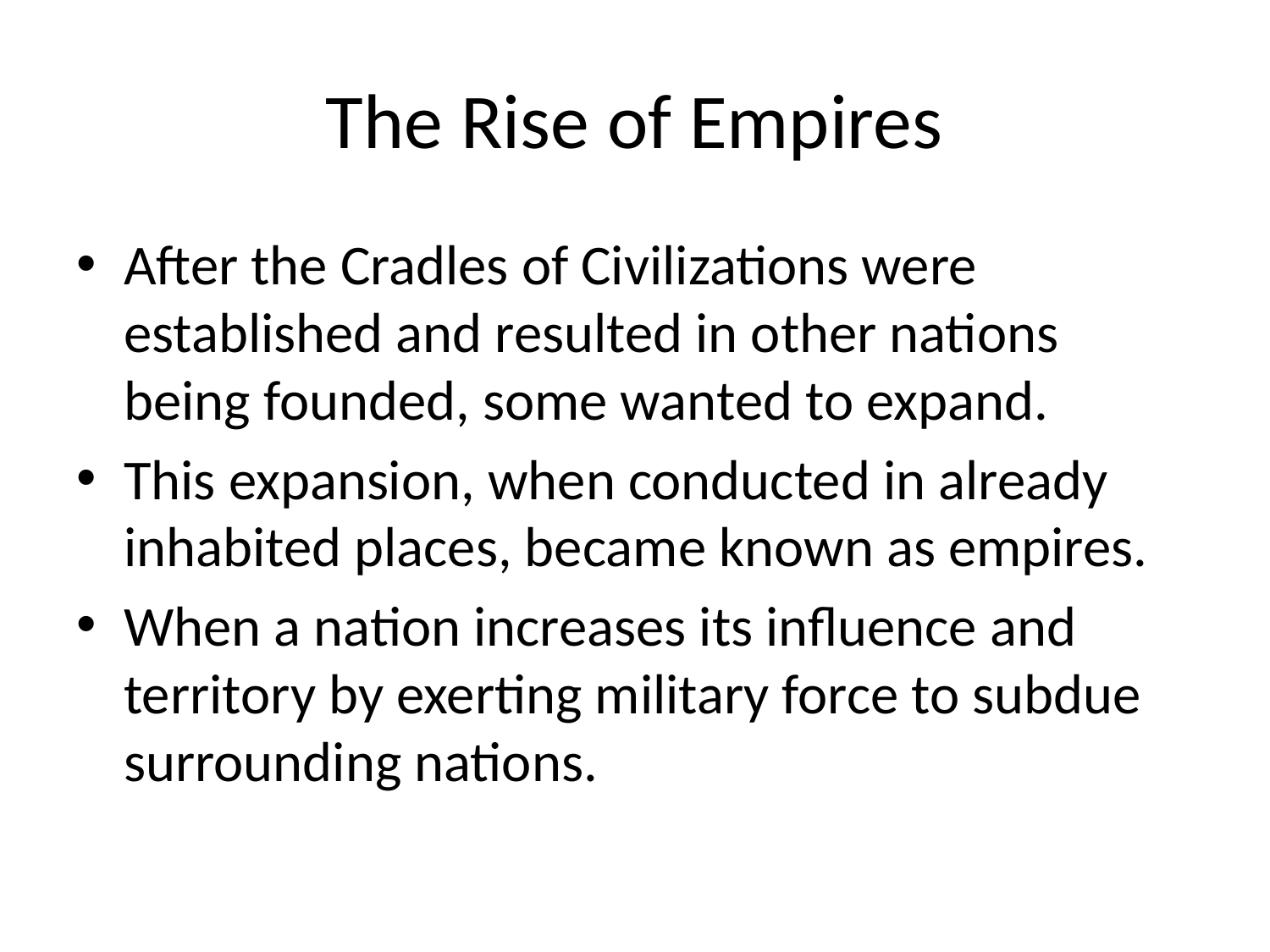

# The Rise of Empires
After the Cradles of Civilizations were established and resulted in other nations being founded, some wanted to expand.
This expansion, when conducted in already inhabited places, became known as empires.
When a nation increases its influence and territory by exerting military force to subdue surrounding nations.